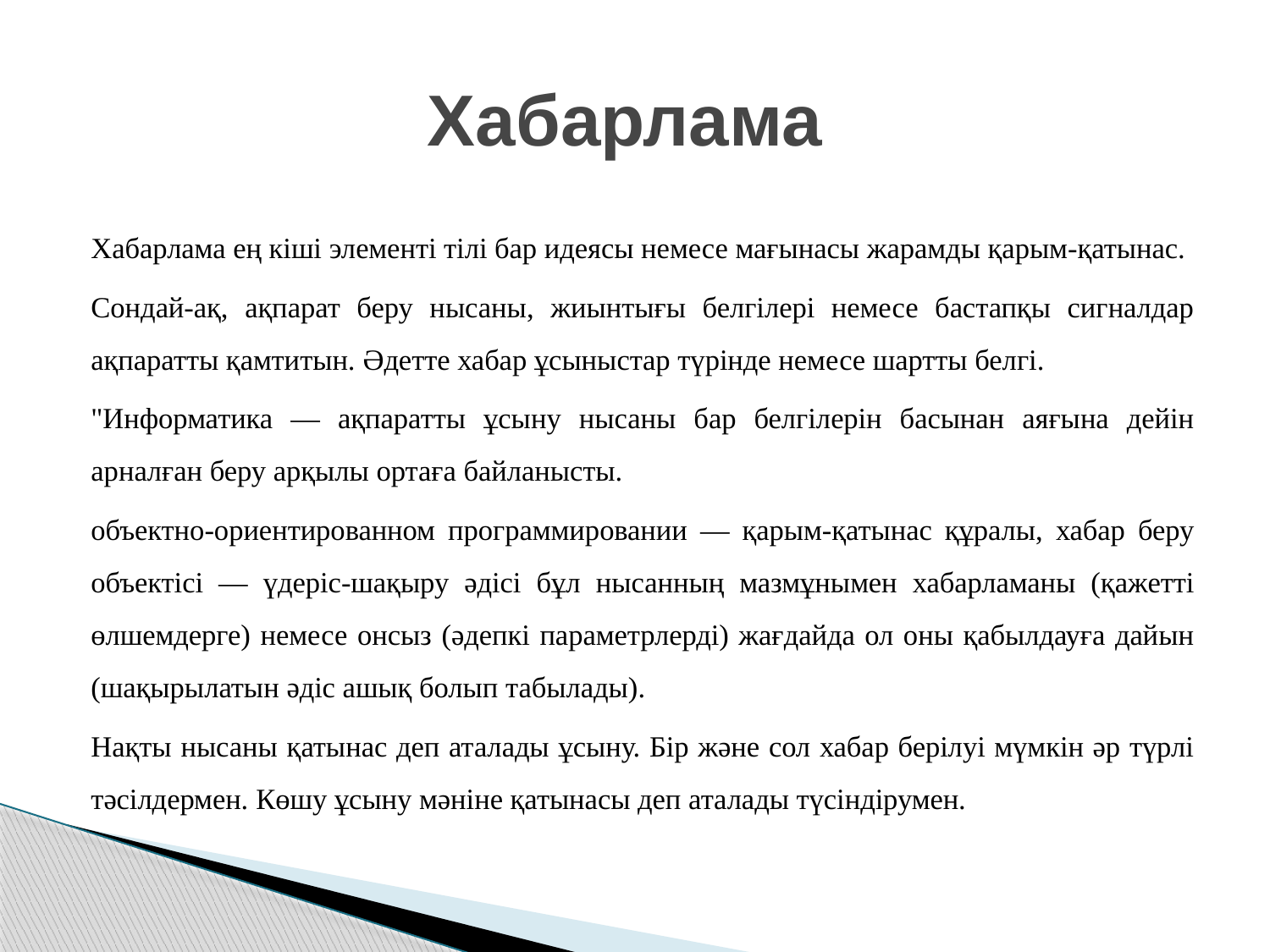

# Хабарлама
	Хабарлама ең кіші элементі тілі бар идеясы немесе мағынасы жарамды қарым-қатынас.
Сондай-ақ, ақпарат беру нысаны, жиынтығы белгілері немесе бастапқы сигналдар ақпаратты қамтитын. Әдетте хабар ұсыныстар түрінде немесе шартты белгі.
"Информатика — ақпаратты ұсыну нысаны бар белгілерін басынан аяғына дейін арналған беру арқылы ортаға байланысты.
объектно-ориентированном программировании — қарым-қатынас құралы, хабар беру объектісі — үдеріс-шақыру әдісі бұл нысанның мазмұнымен хабарламаны (қажетті өлшемдерге) немесе онсыз (әдепкі параметрлерді) жағдайда ол оны қабылдауға дайын (шақырылатын әдіс ашық болып табылады).
Нақты нысаны қатынас деп аталады ұсыну. Бір және сол хабар берілуі мүмкін әр түрлі тәсілдермен. Көшу ұсыну мәніне қатынасы деп аталады түсіндірумен.